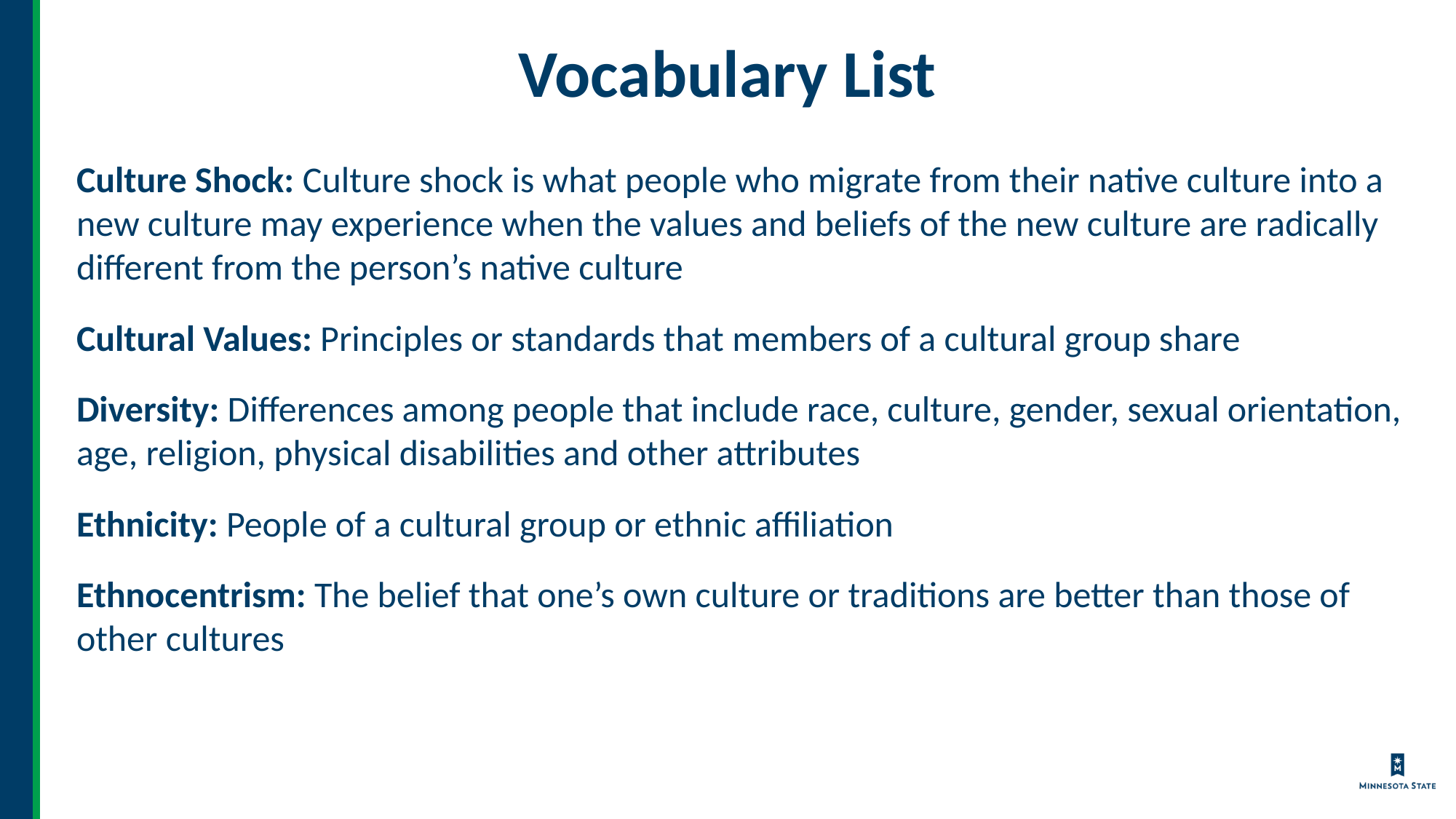

# Vocabulary List
Culture Shock: Culture shock is what people who migrate from their native culture into a new culture may experience when the values and beliefs of the new culture are radically different from the person’s native culture
Cultural Values: Principles or standards that members of a cultural group share
Diversity: Differences among people that include race, culture, gender, sexual orientation, age, religion, physical disabilities and other attributes
Ethnicity: People of a cultural group or ethnic affiliation
Ethnocentrism: The belief that one’s own culture or traditions are better than those of other cultures